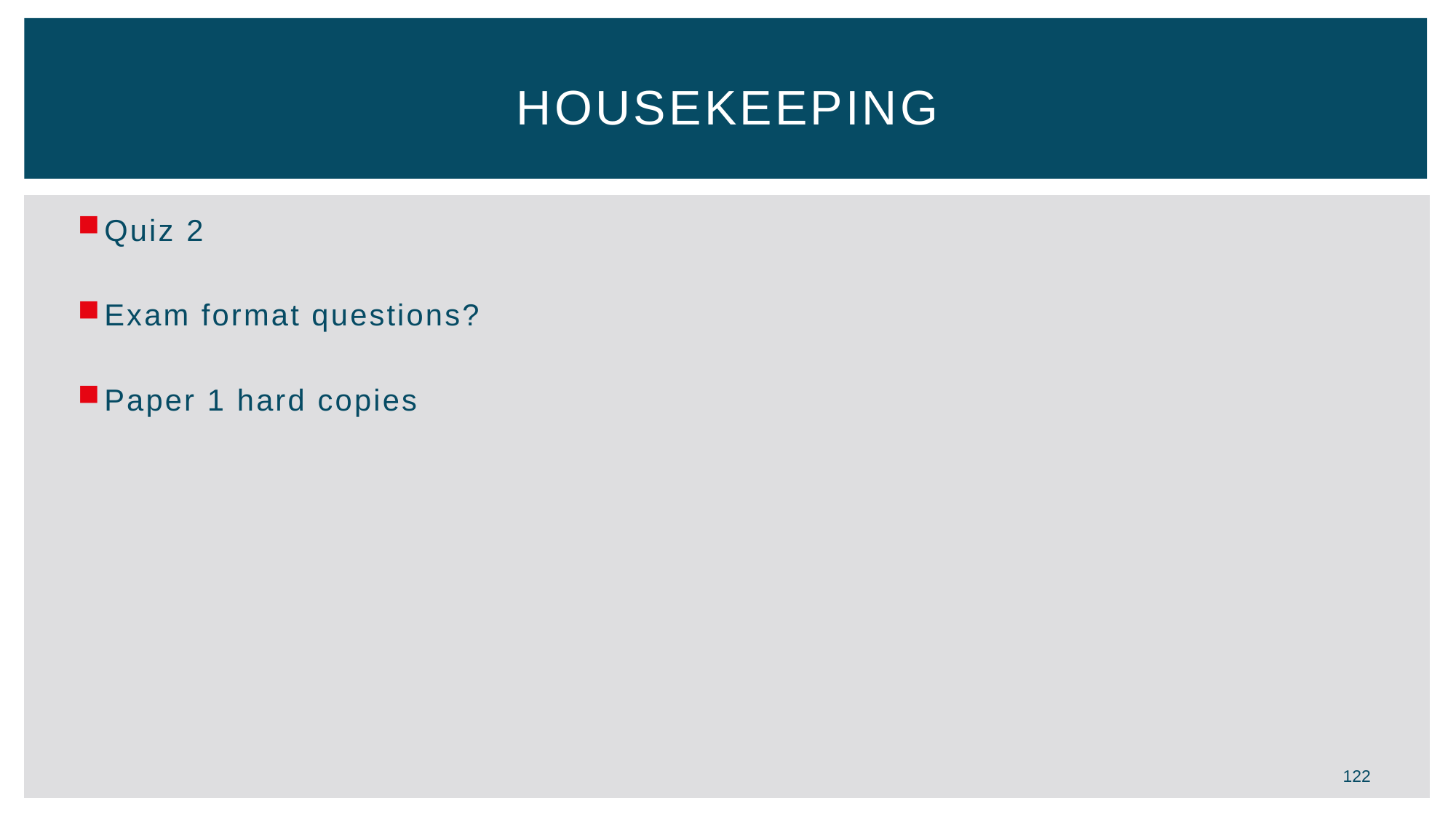

# Housekeeping
Quiz 2

Exam format questions?

Paper 1 hard copies

122